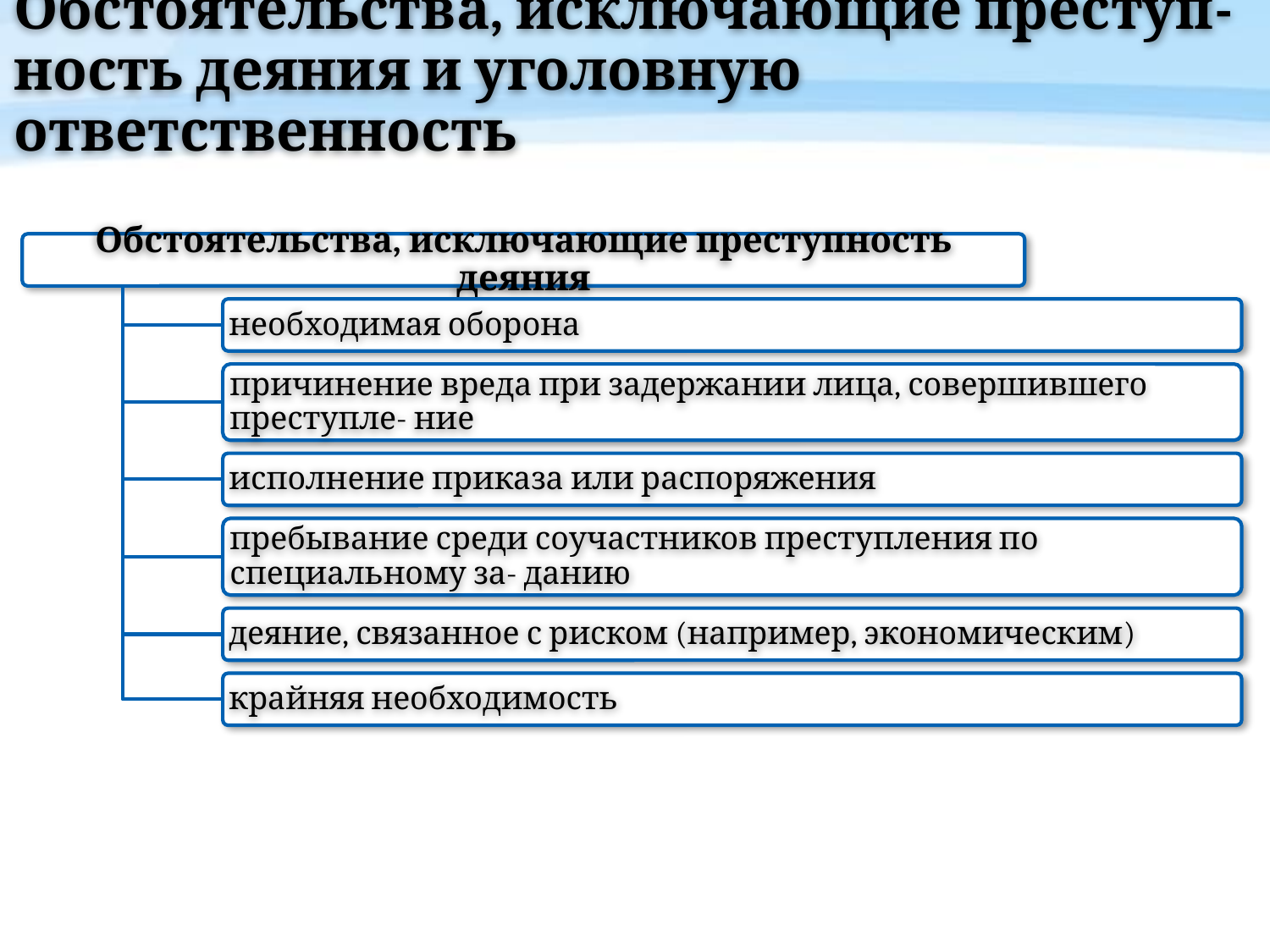

# Обстоятельства, исключающие преступ- ность деяния и уголовную ответственность

Обстоятельства, исключающие преступность деяния

необходимая оборона

причинение вреда при задержании лица, совершившего преступле- ние

исполнение приказа или распоряжения

пребывание среди соучастников преступления по специальному за- данию

деяние, связанное с риском (например, экономическим)

крайняя необходимость